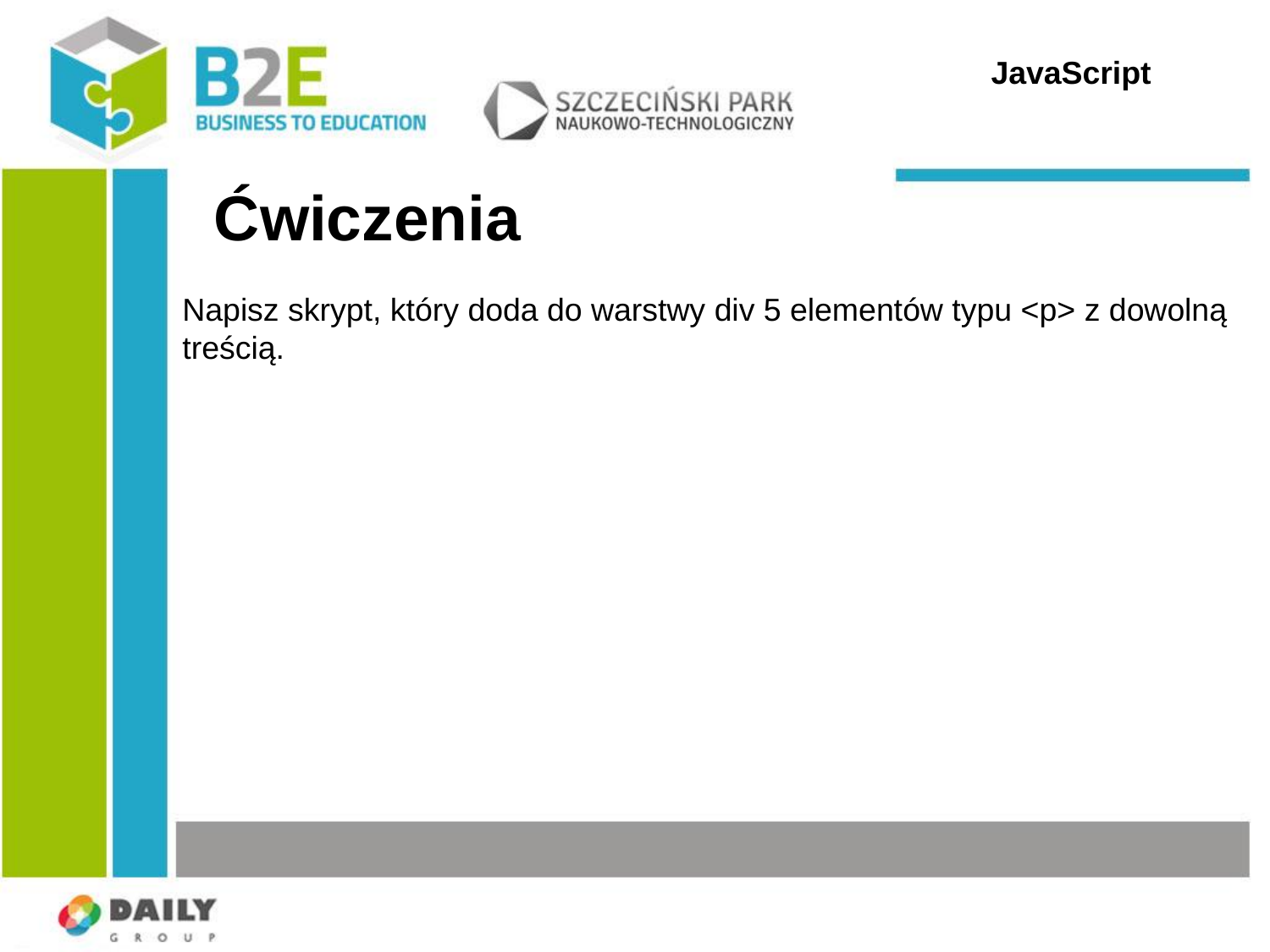

JavaScript
Ćwiczenia
Napisz skrypt, który doda do warstwy div 5 elementów typu <p> z dowolną treścią.